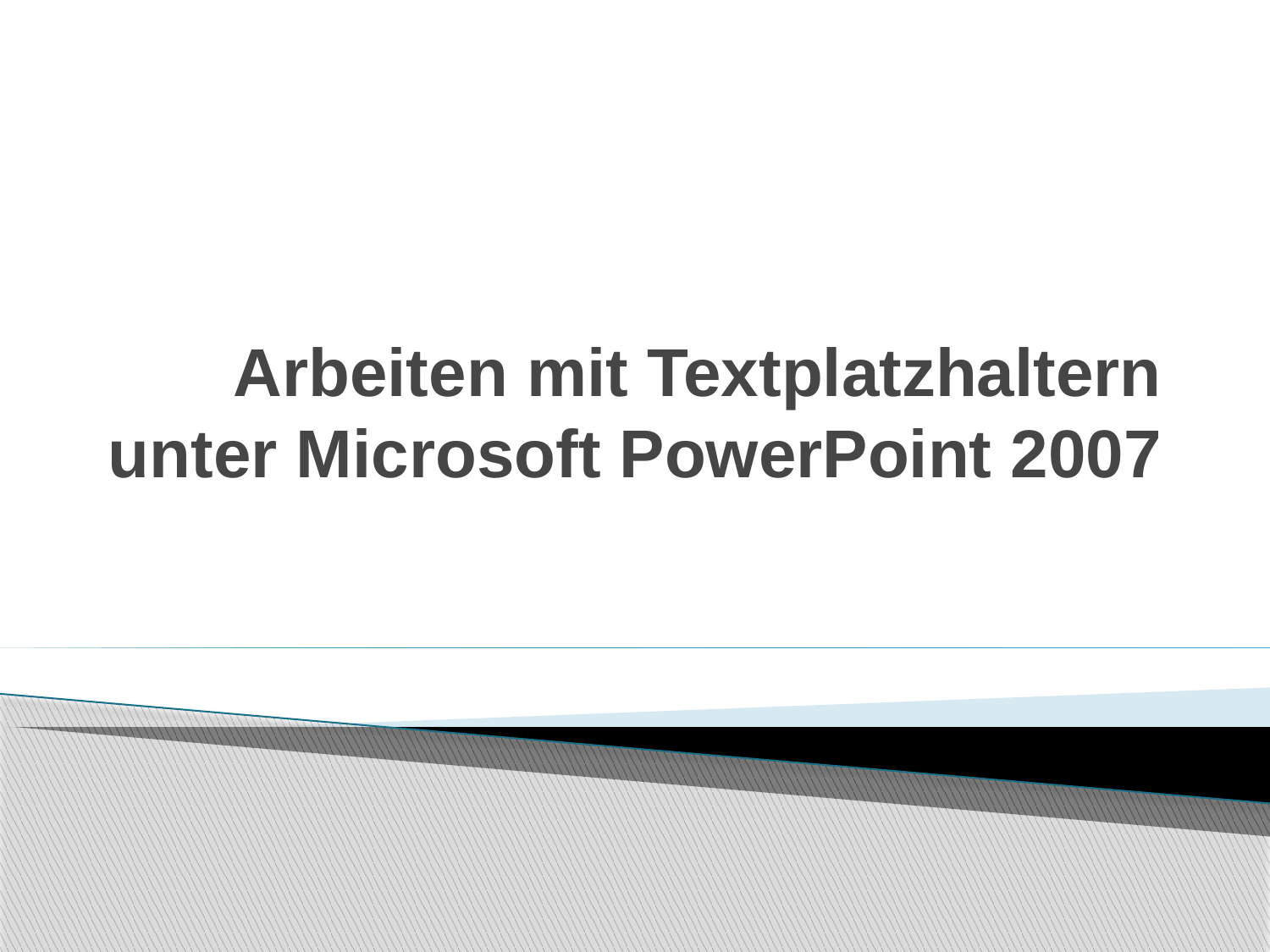

# Arbeiten mit Textplatzhaltern unter Microsoft PowerPoint 2007